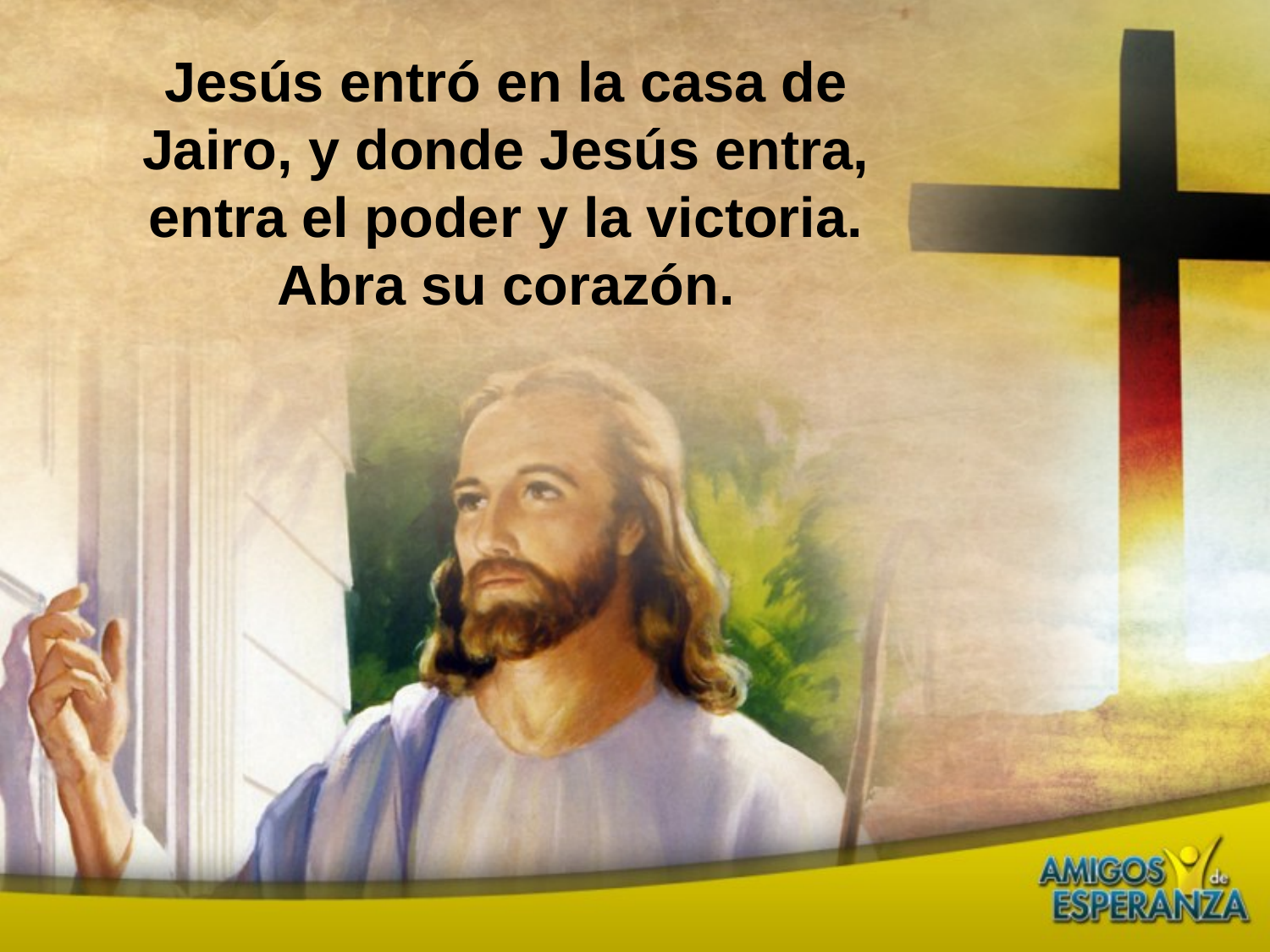

Jesús entró en la casa de Jairo, y donde Jesús entra, entra el poder y la victoria.
Abra su corazón.